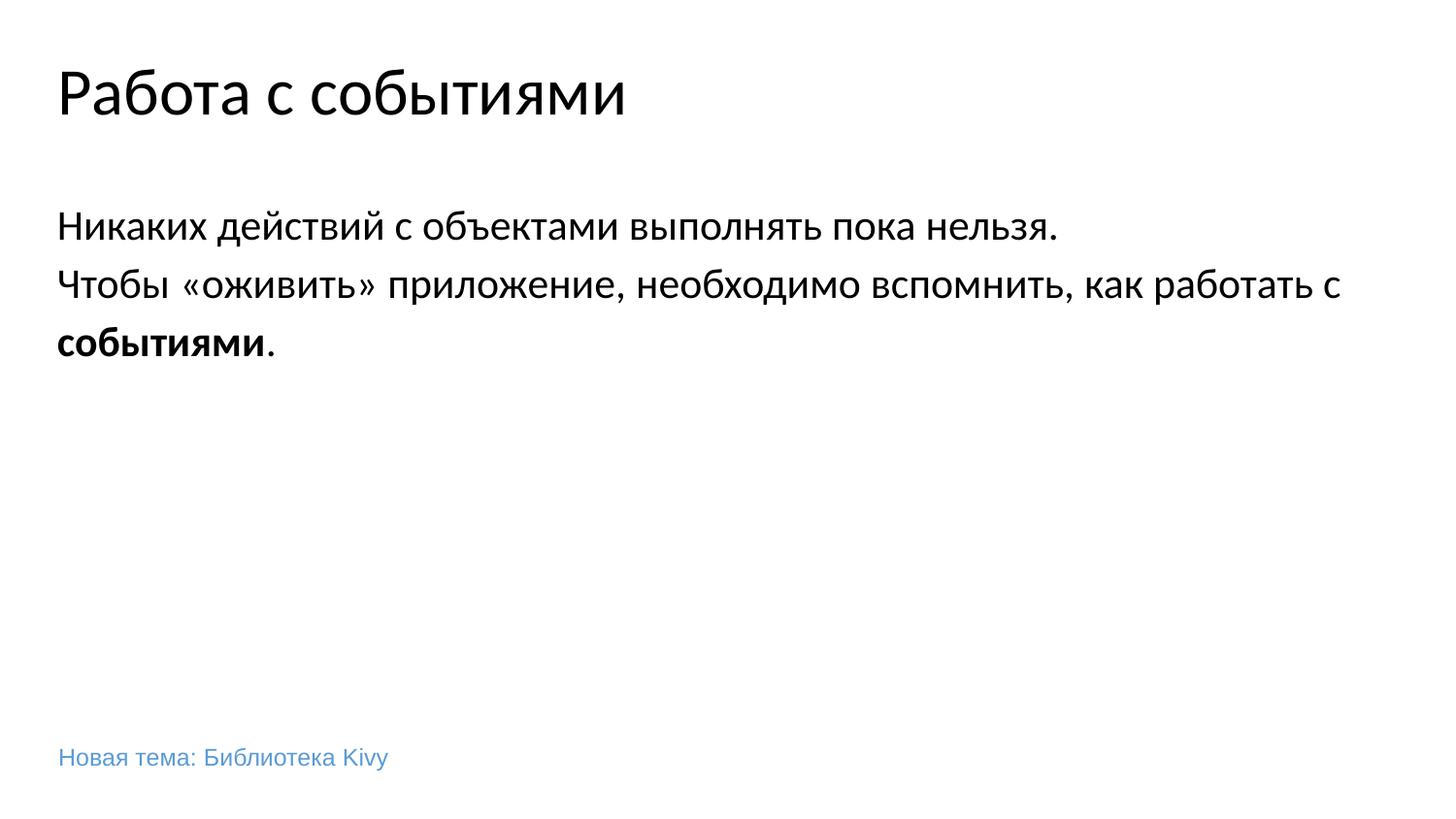

# Работа с событиями
Никаких действий с объектами выполнять пока нельзя.
Чтобы «‎оживить» приложение, необходимо вспомнить, как работать с событиями.
Новая тема: Библиотека Kivy